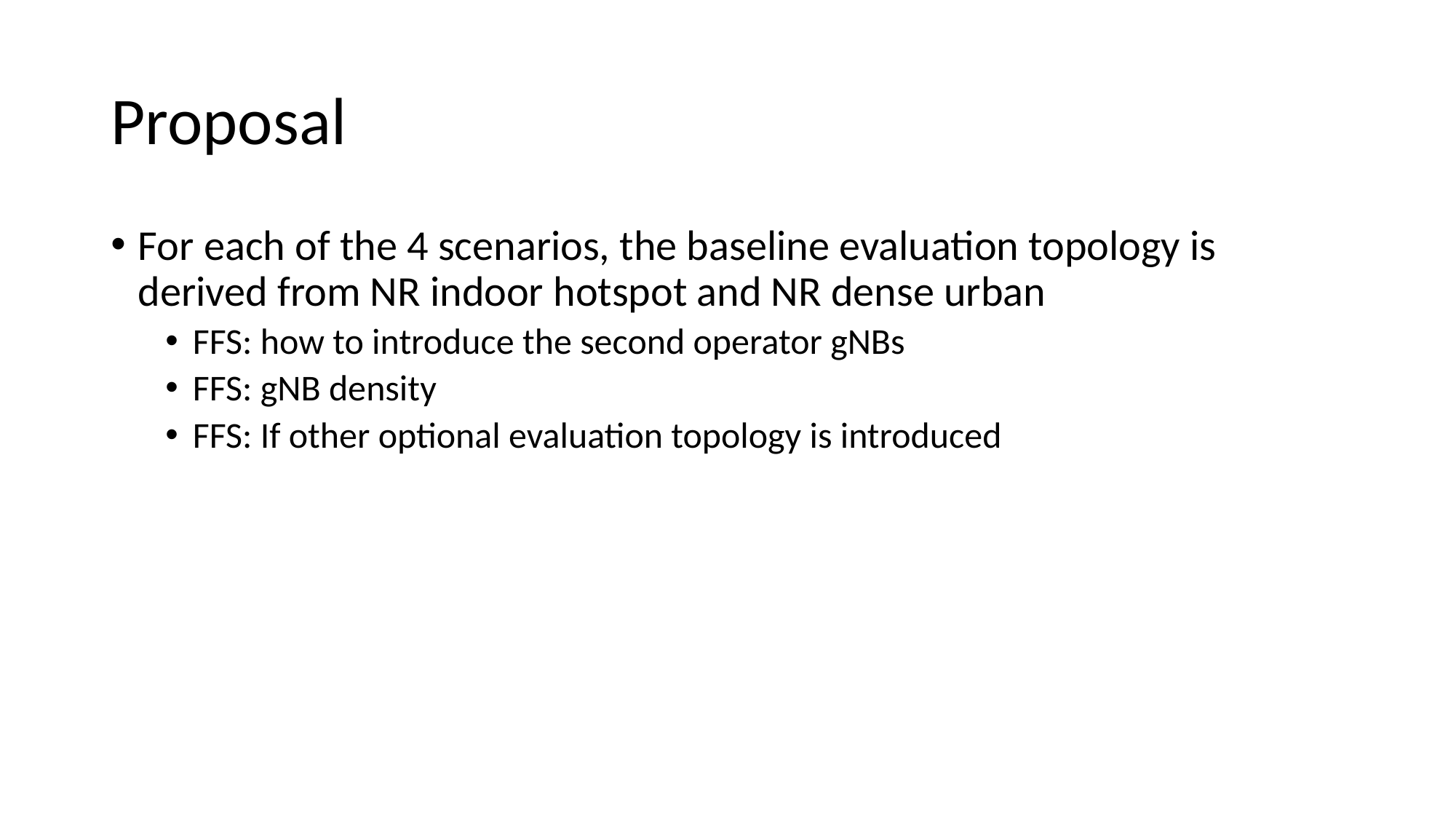

# Proposal
For each of the 4 scenarios, the baseline evaluation topology is derived from NR indoor hotspot and NR dense urban
FFS: how to introduce the second operator gNBs
FFS: gNB density
FFS: If other optional evaluation topology is introduced